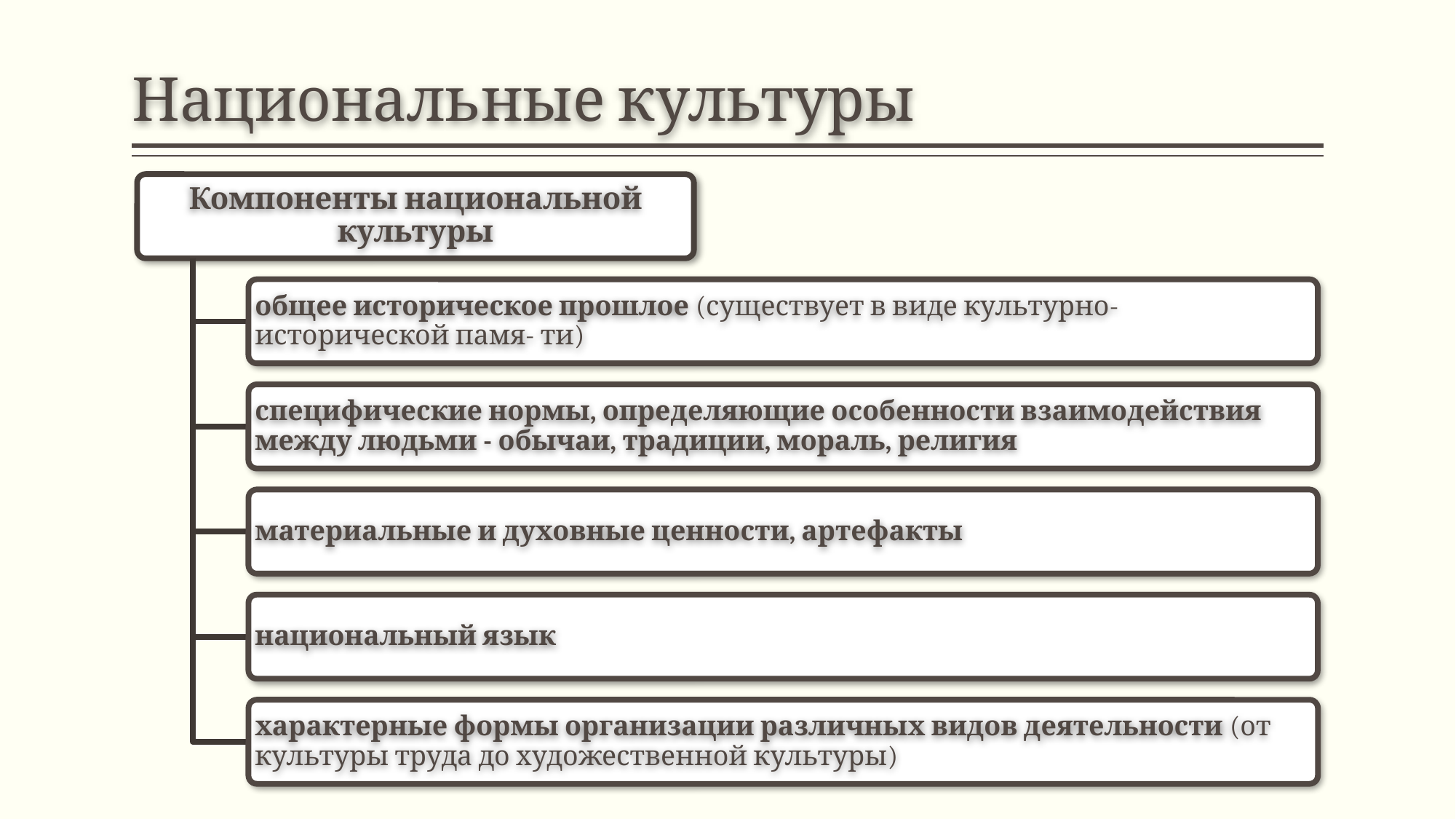

# Национальные культуры

Компоненты национальной культуры

общее историческое прошлое (существует в виде культурно-исторической памя- ти)

специфические нормы, определяющие особенности взаимодействия между людьми - обычаи, традиции, мораль, религия

материальные и духовные ценности, артефакты

национальный язык

характерные формы организации различных видов деятельности (от культуры труда до художественной культуры)